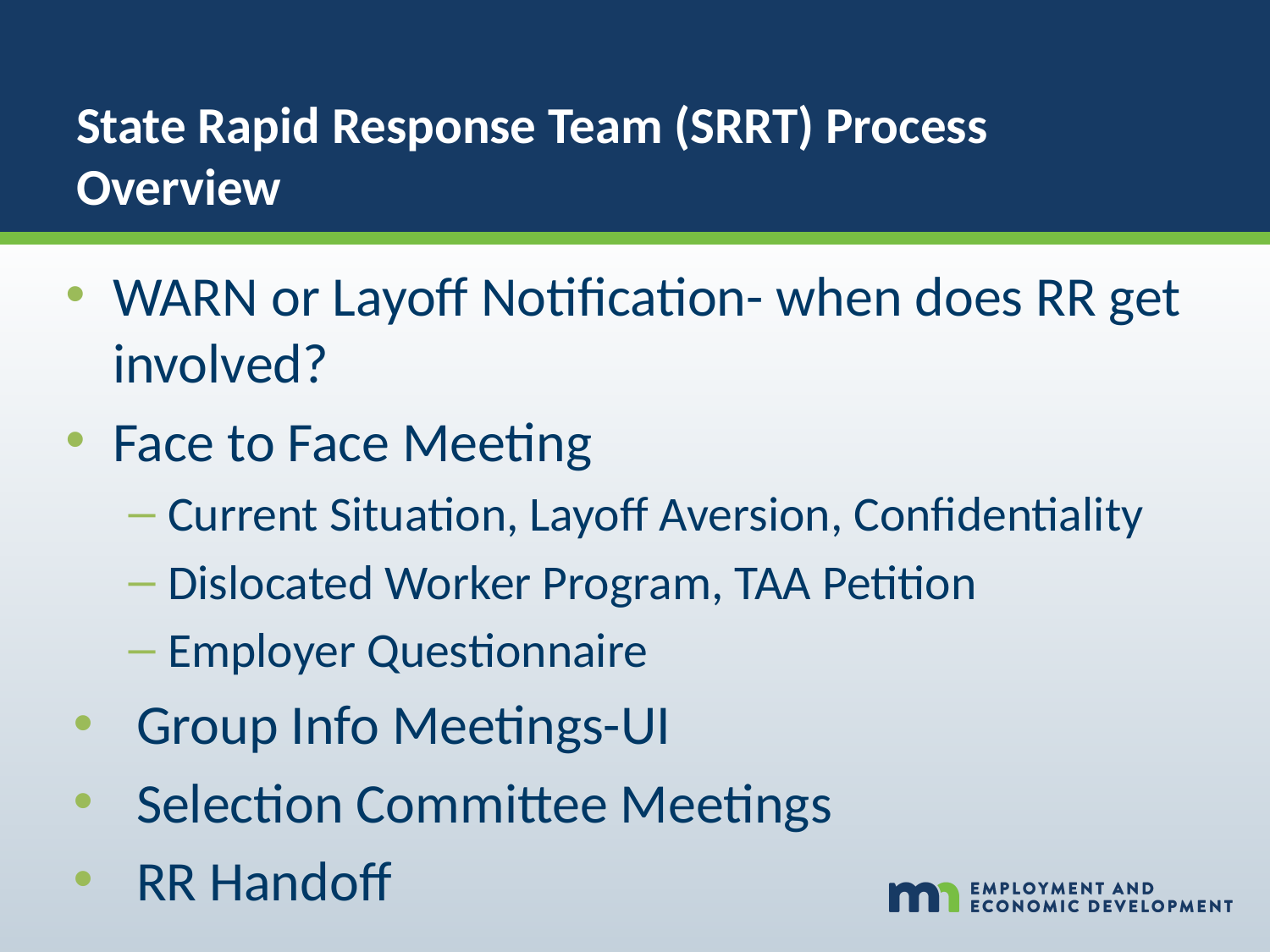

# State Rapid Response Team (SRRT) Process Overview
WARN or Layoff Notification- when does RR get involved?
Face to Face Meeting
Current Situation, Layoff Aversion, Confidentiality
Dislocated Worker Program, TAA Petition
Employer Questionnaire
Group Info Meetings-UI
Selection Committee Meetings
RR Handoff